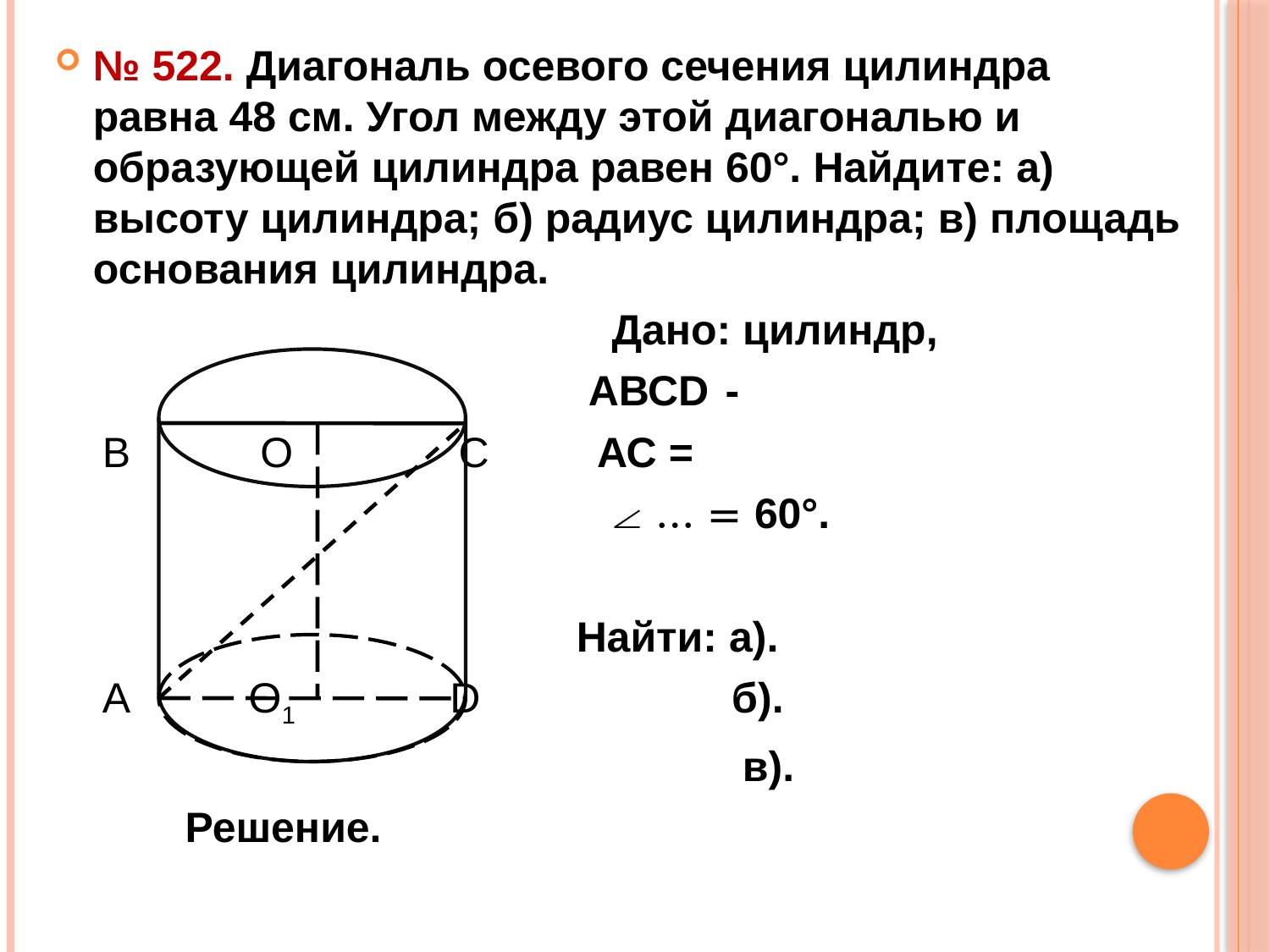

№ 522. Диагональ осевого сечения цилиндра равна 48 см. Угол между этой диагональю и образующей цилиндра равен 60°. Найдите: а) высоту цилиндра; б) радиус цилиндра; в) площадь основания цилиндра.
                                               Дано: цилиндр,
                                             АВСD -
    В           О              С         АС =
                                               ⦟ … = 60°.

                                            Найти: а).
    А          О1             D                     б).
                                                          в).
           Решение.